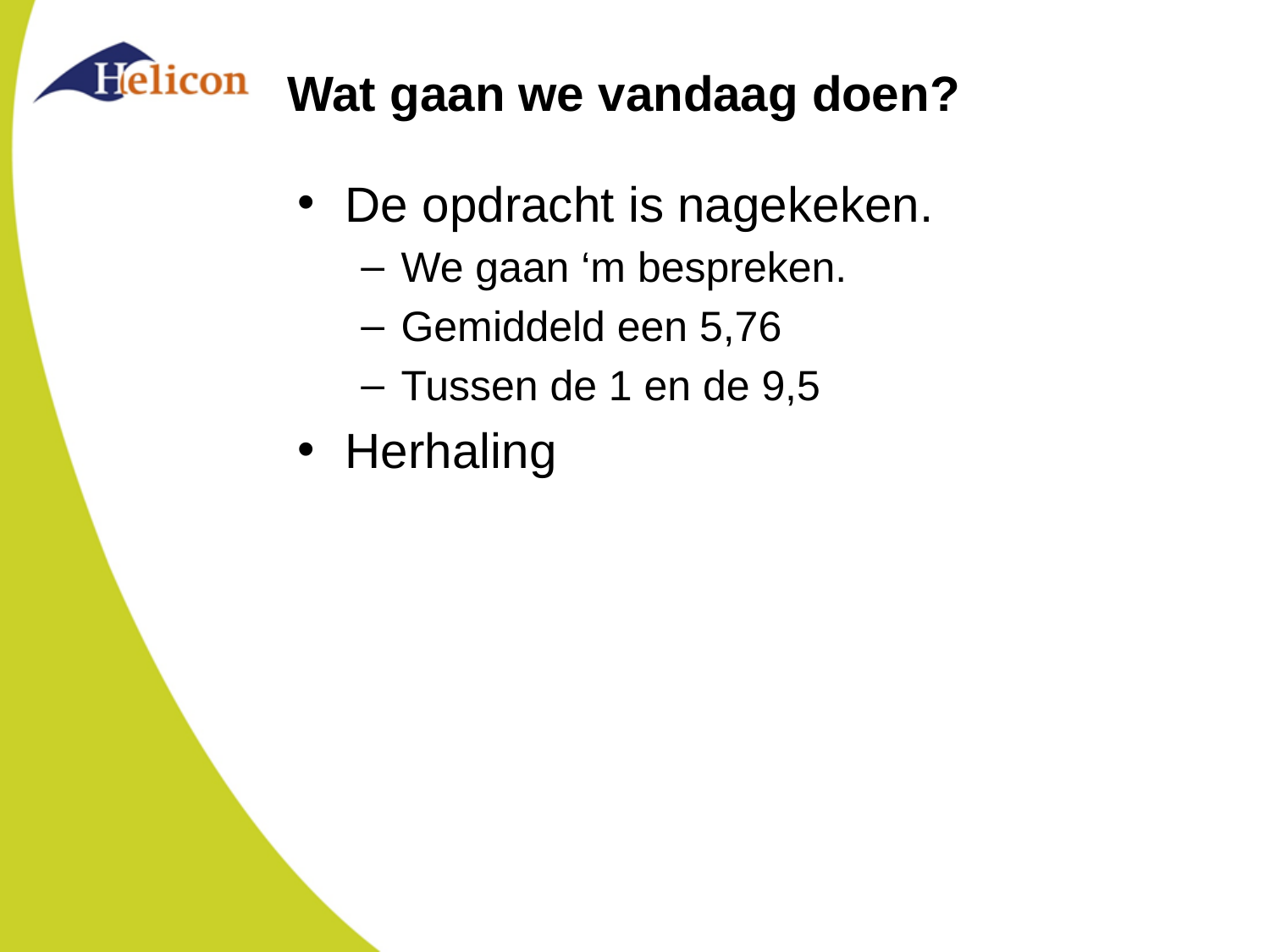

# Wat gaan we vandaag doen?
De opdracht is nagekeken.
We gaan ‘m bespreken.
Gemiddeld een 5,76
Tussen de 1 en de 9,5
Herhaling